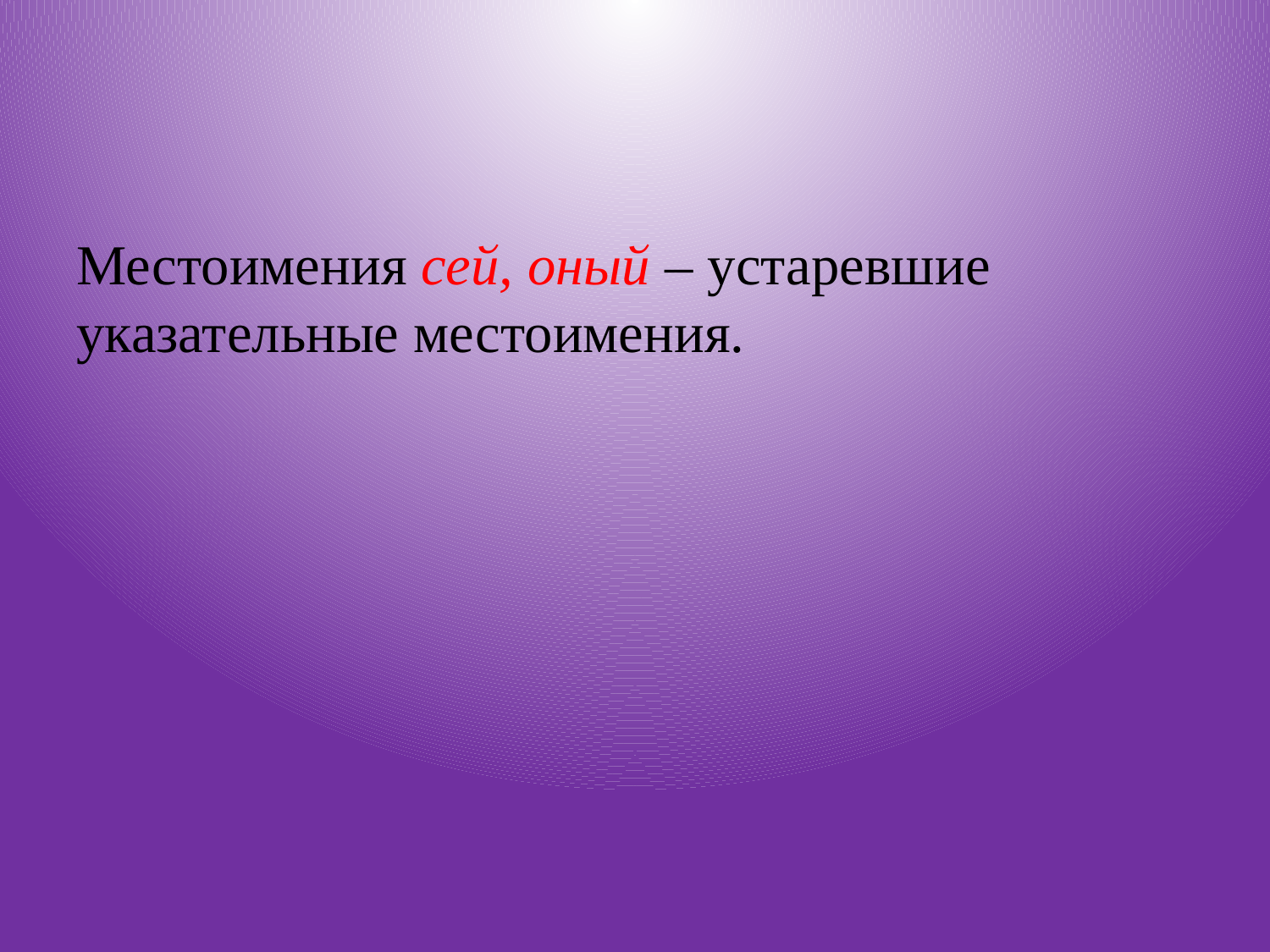

#
Местоимения сей, оный – устаревшие указательные местоимения.